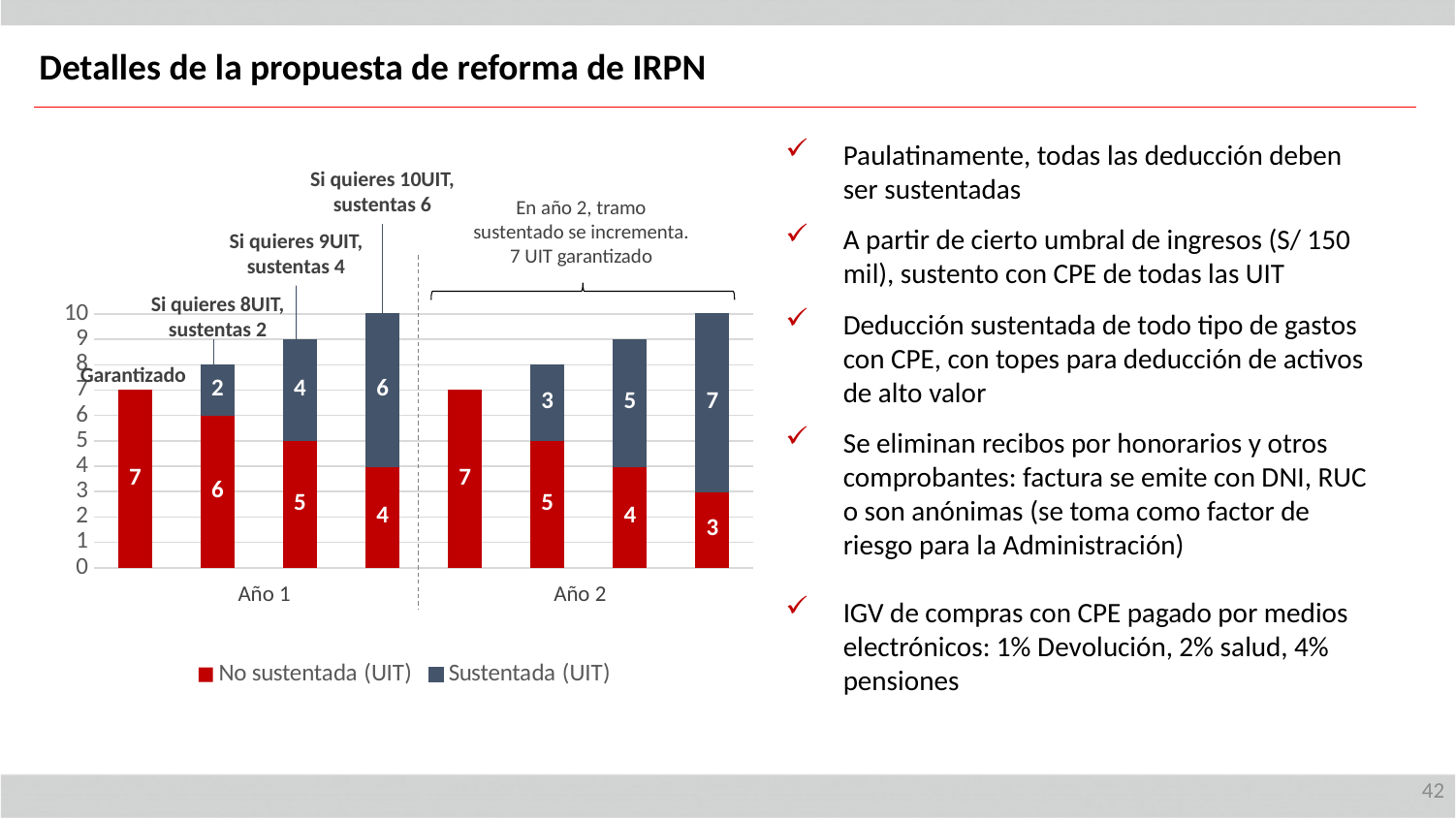

Detalles de la propuesta de reforma de IRPN
Paulatinamente, todas las deducción deben ser sustentadas

A partir de cierto umbral de ingresos (S/ 150 mil), sustento con CPE de todas las UIT

Deducción sustentada de todo tipo de gastos con CPE, con topes para deducción de activos de alto valor

Se eliminan recibos por honorarios y otros comprobantes: factura se emite con DNI, RUC o son anónimas (se toma como factor de riesgo para la Administración)

IGV de compras con CPE pagado por medios electrónicos: 1% Devolución, 2% salud, 4% pensiones

Si quieres 10UIT, sustentas 6
En año 2, tramo sustentado se incrementa. 7 UIT garantizado
Si quieres 9UIT, sustentas 4
Si quieres 8UIT, sustentas 2

### Chart

| Category | No sustentada (UIT) | Sustentada (UIT) |
|---|---|---|
Garantizado
       Año 1		            Año 2
42